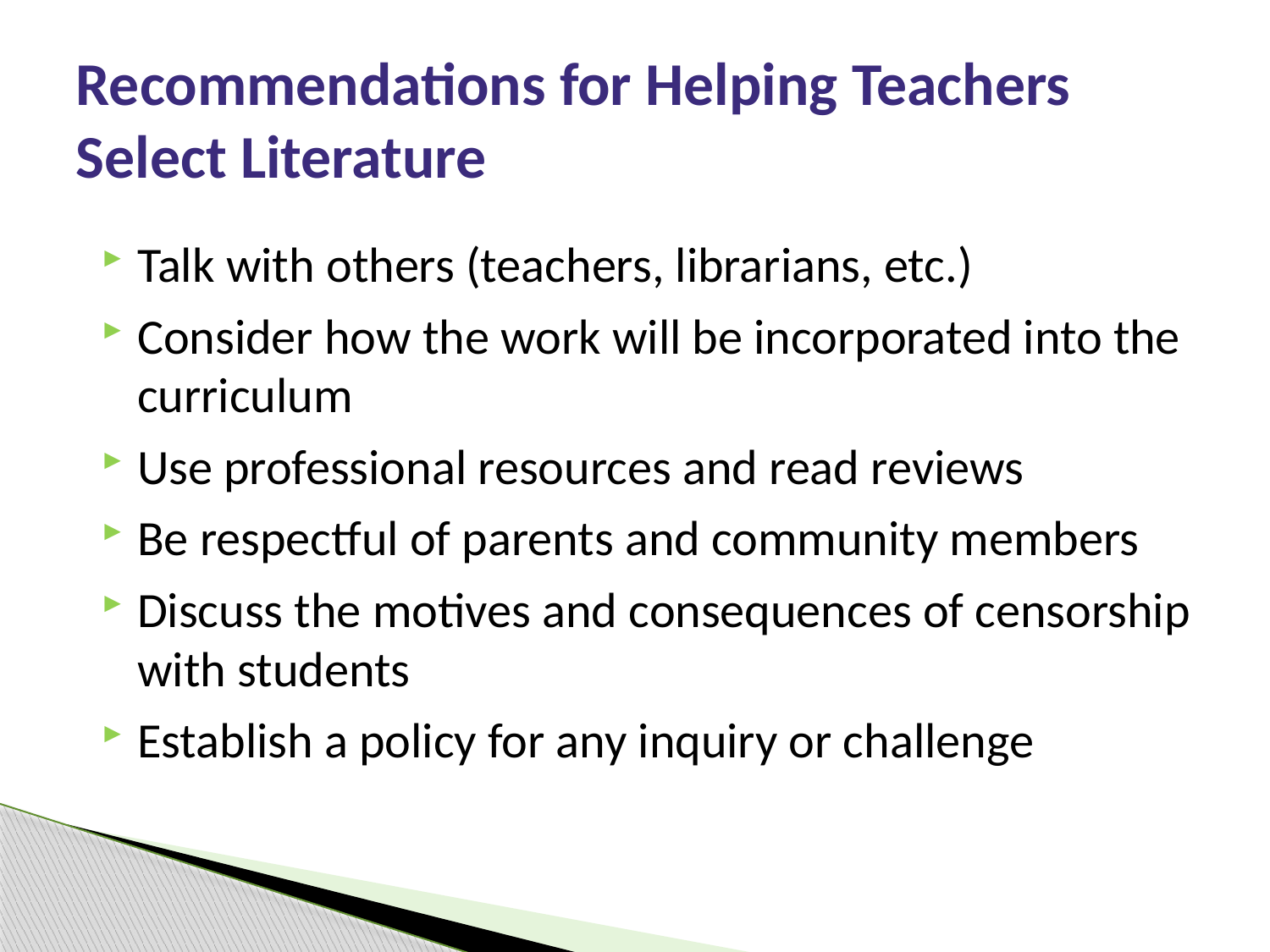

# Recommendations for Helping Teachers Select Literature
Talk with others (teachers, librarians, etc.)
Consider how the work will be incorporated into the curriculum
Use professional resources and read reviews
Be respectful of parents and community members
Discuss the motives and consequences of censorship with students
Establish a policy for any inquiry or challenge